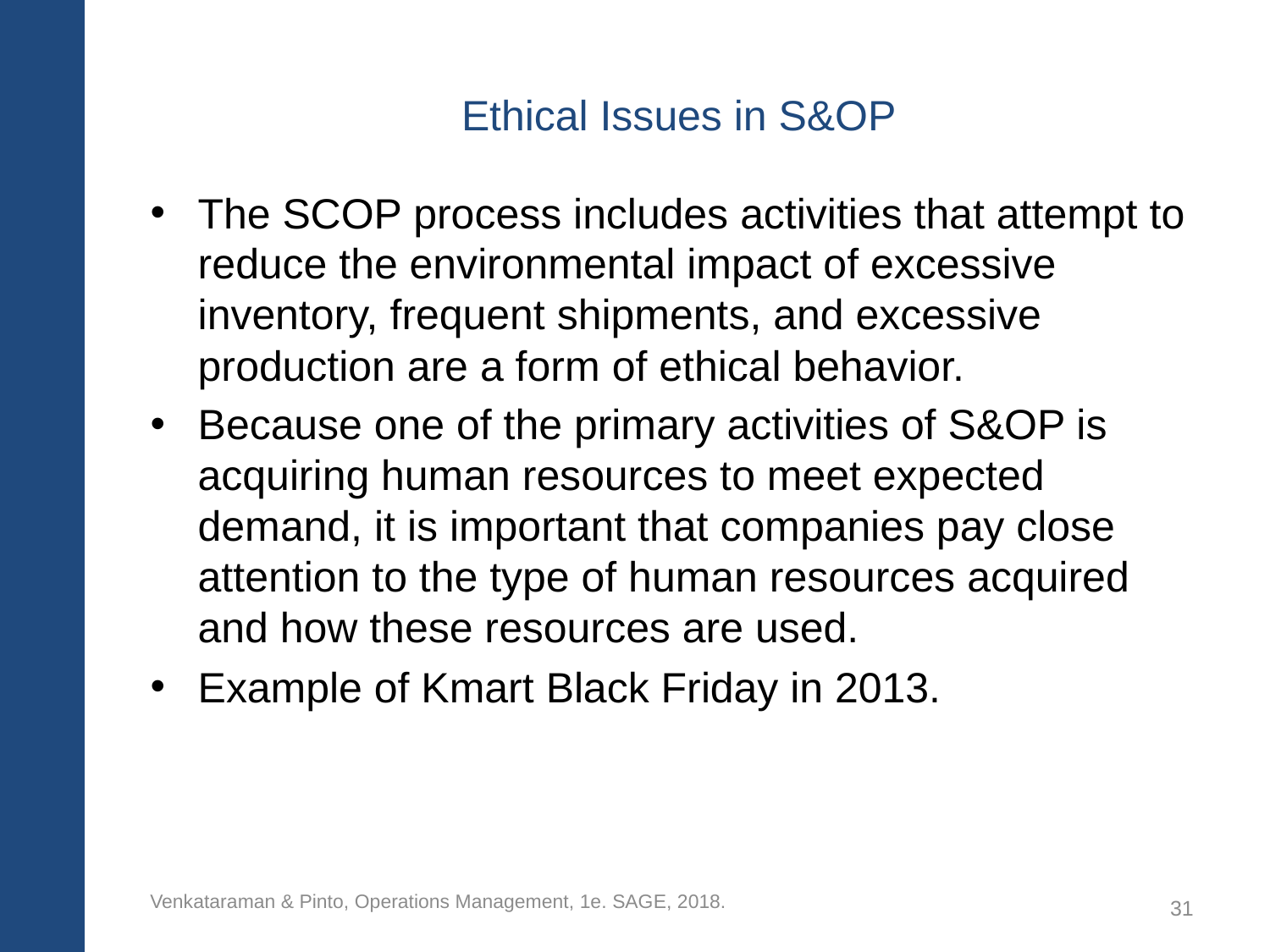

# Ethical Issues in S&OP
The SCOP process includes activities that attempt to reduce the environmental impact of excessive inventory, frequent shipments, and excessive production are a form of ethical behavior.
Because one of the primary activities of S&OP is acquiring human resources to meet expected demand, it is important that companies pay close attention to the type of human resources acquired and how these resources are used.
Example of Kmart Black Friday in 2013.
Venkataraman & Pinto, Operations Management, 1e. SAGE, 2018.
31